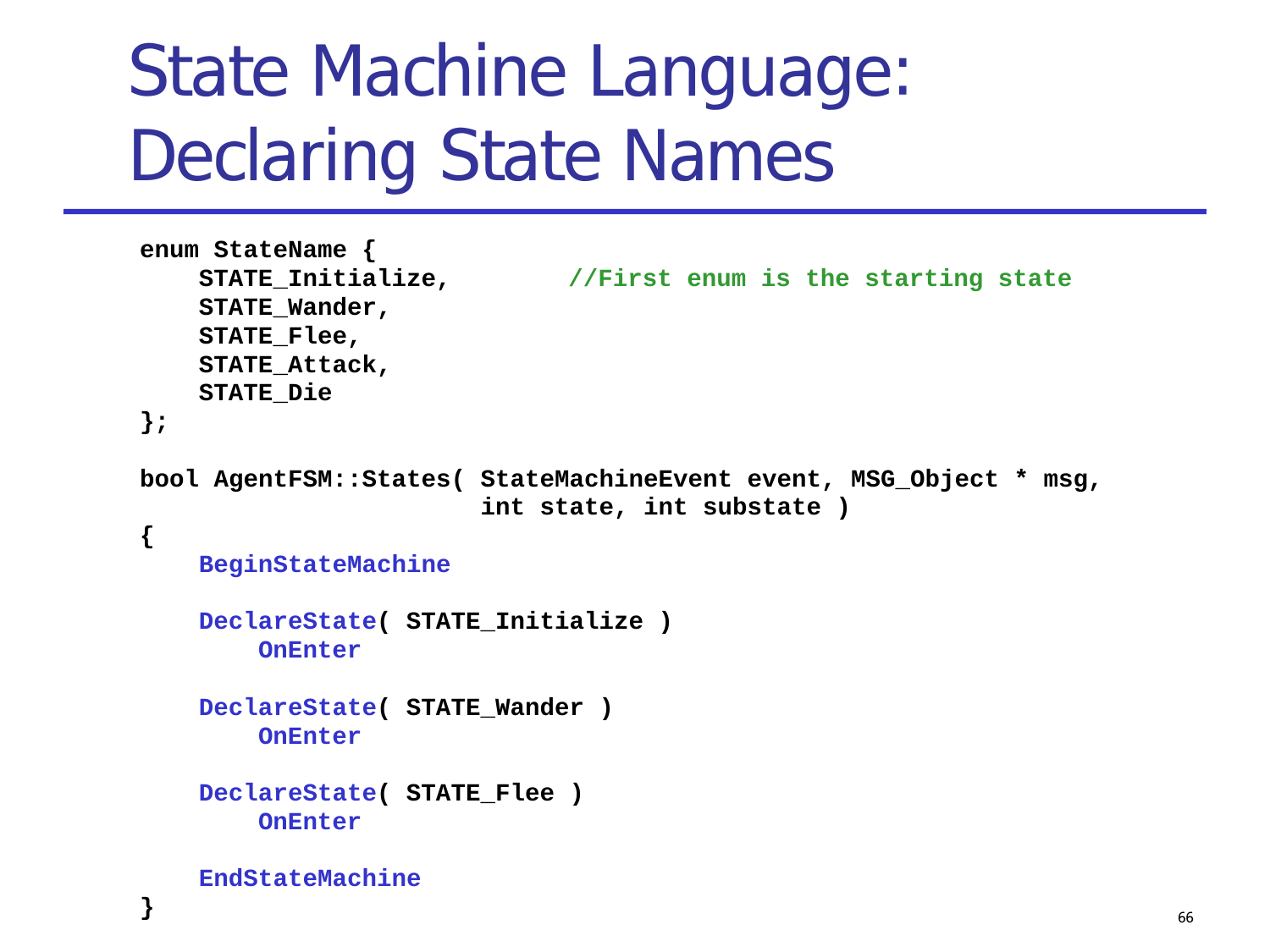

# State Machine Language: Declaring State Names
enum StateName {
    STATE_Initialize,	//First enum is the starting state
    STATE_Wander,
    STATE_Flee,
    STATE_Attack,
    STATE_Die
};

bool AgentFSM::States( StateMachineEvent event, MSG_Object * msg,
                       int state, int substate )
{
    BeginStateMachine

    DeclareState( STATE_Initialize )
        OnEnter

    DeclareState( STATE_Wander )
        OnEnter

    DeclareState( STATE_Flee )
        OnEnter

    EndStateMachine
}
66